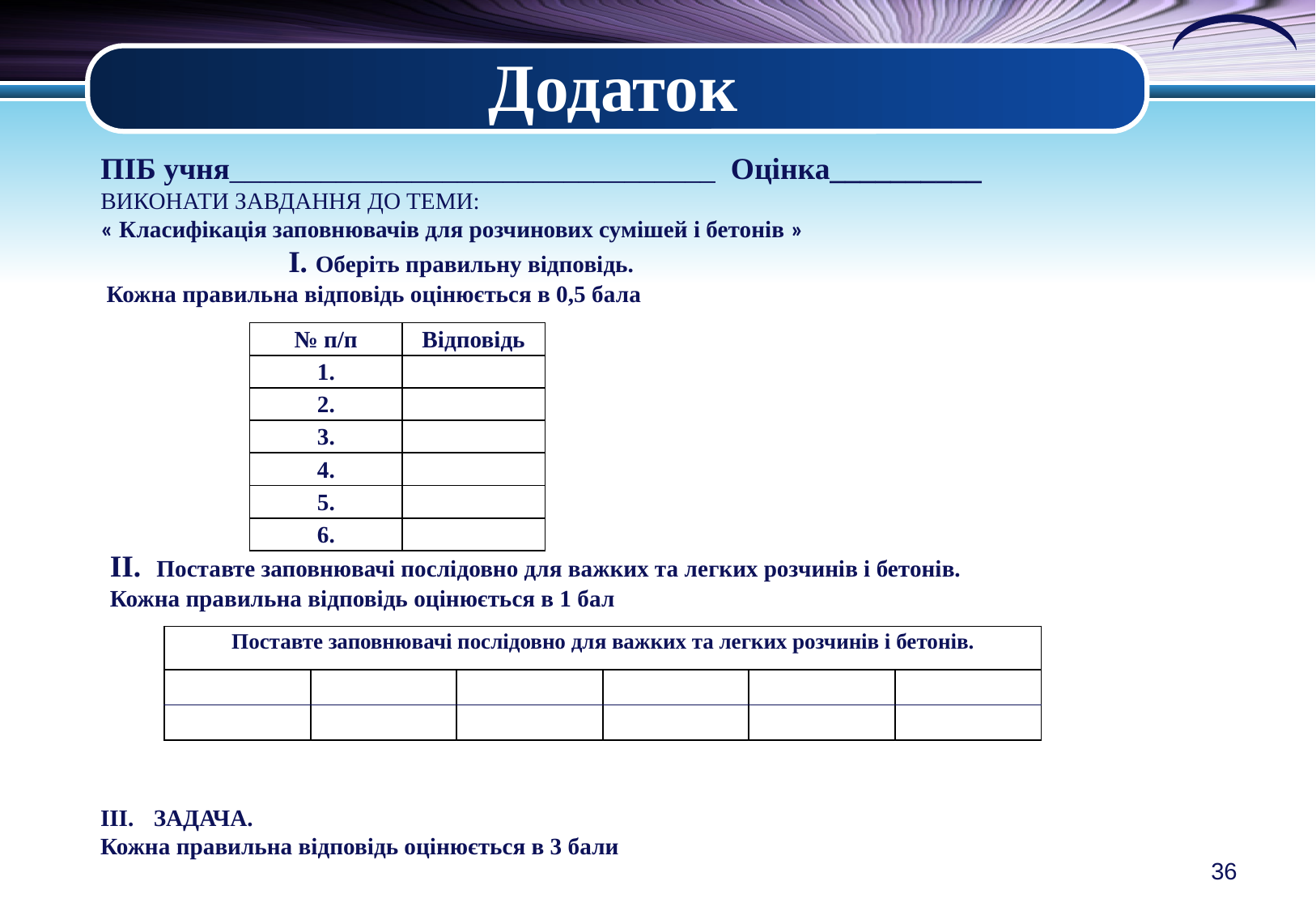

Додаток
ПІБ учня________________________________  Оцінка__________
ВИКОНАТИ ЗАВДАННЯ ДО ТЕМИ:
« Класифікація заповнювачів для розчинових сумішей і бетонів »                                                                                                   I. Оберіть правильну відповідь.
 Кожна правильна відповідь оцінюється в 0,5 бала
| № п/п | Відповідь |
| --- | --- |
| 1. |  |
| 2. |  |
| 3. |  |
| 4. |  |
| 5. |  |
| 6. |  |
II.  Поставте заповнювачі послідовно для важких та легких розчинів і бетонів. Кожна правильна відповідь оцінюється в 1 бал
| Поставте заповнювачі послідовно для важких та легких розчинів і бетонів. |  |  |  |  |  |
| --- | --- | --- | --- | --- | --- |
|  |  |  |  |  |  |
|  |  |  |  |  |  |
ЗАДАЧА.
Кожна правильна відповідь оцінюється в 3 бали
36